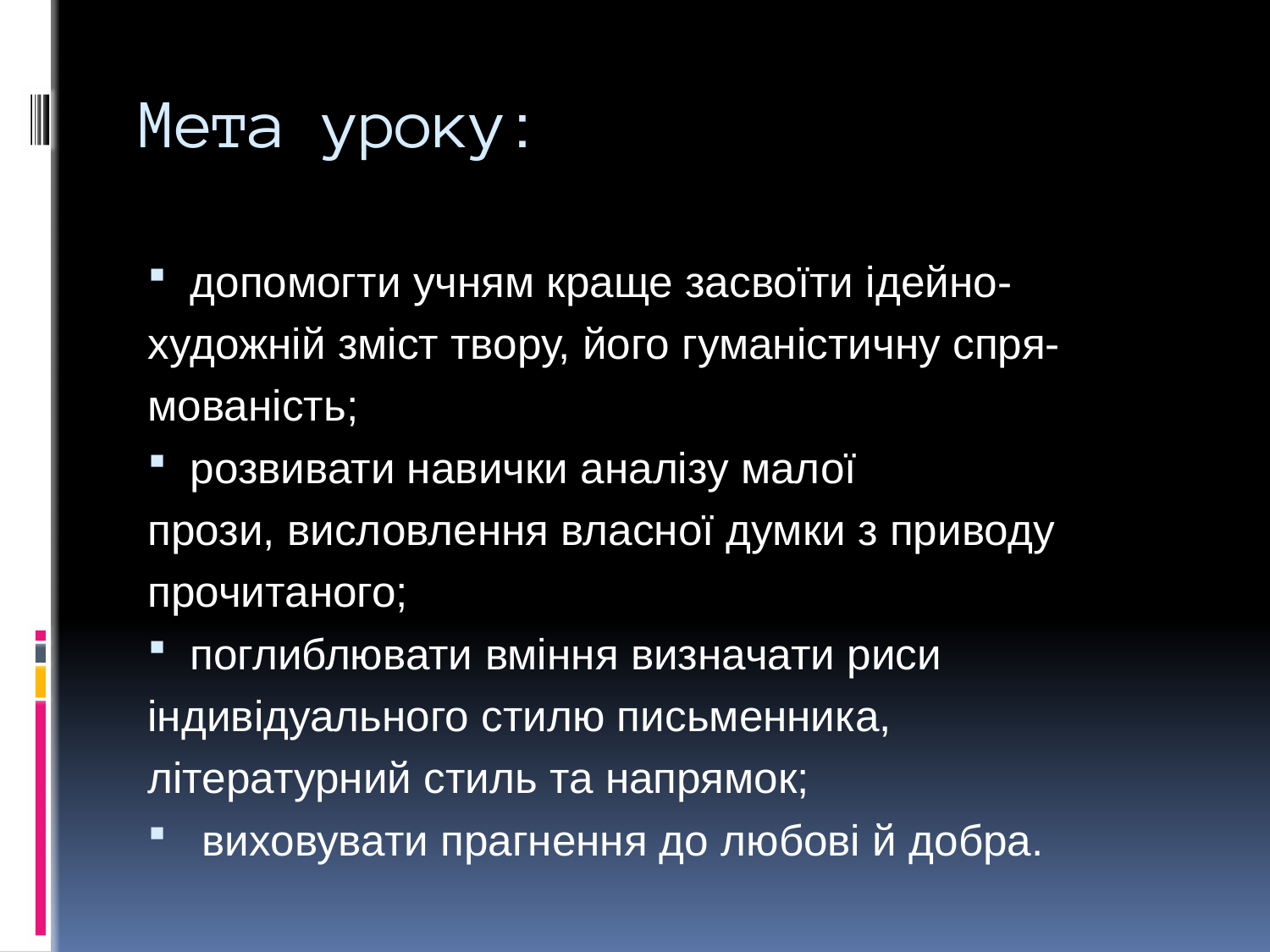

# Мета уроку:
допомогти учням краще засвоїти ідейно-
художній зміст твору, його гуманістичну спря-
мованість;
розвивати навички аналізу малої
прози, висловлення власної думки з приводу
прочитаного;
поглиблювати вміння визначати риси
індивідуального стилю письменника,
літературний стиль та напрямок;
 виховувати прагнення до любові й добра.